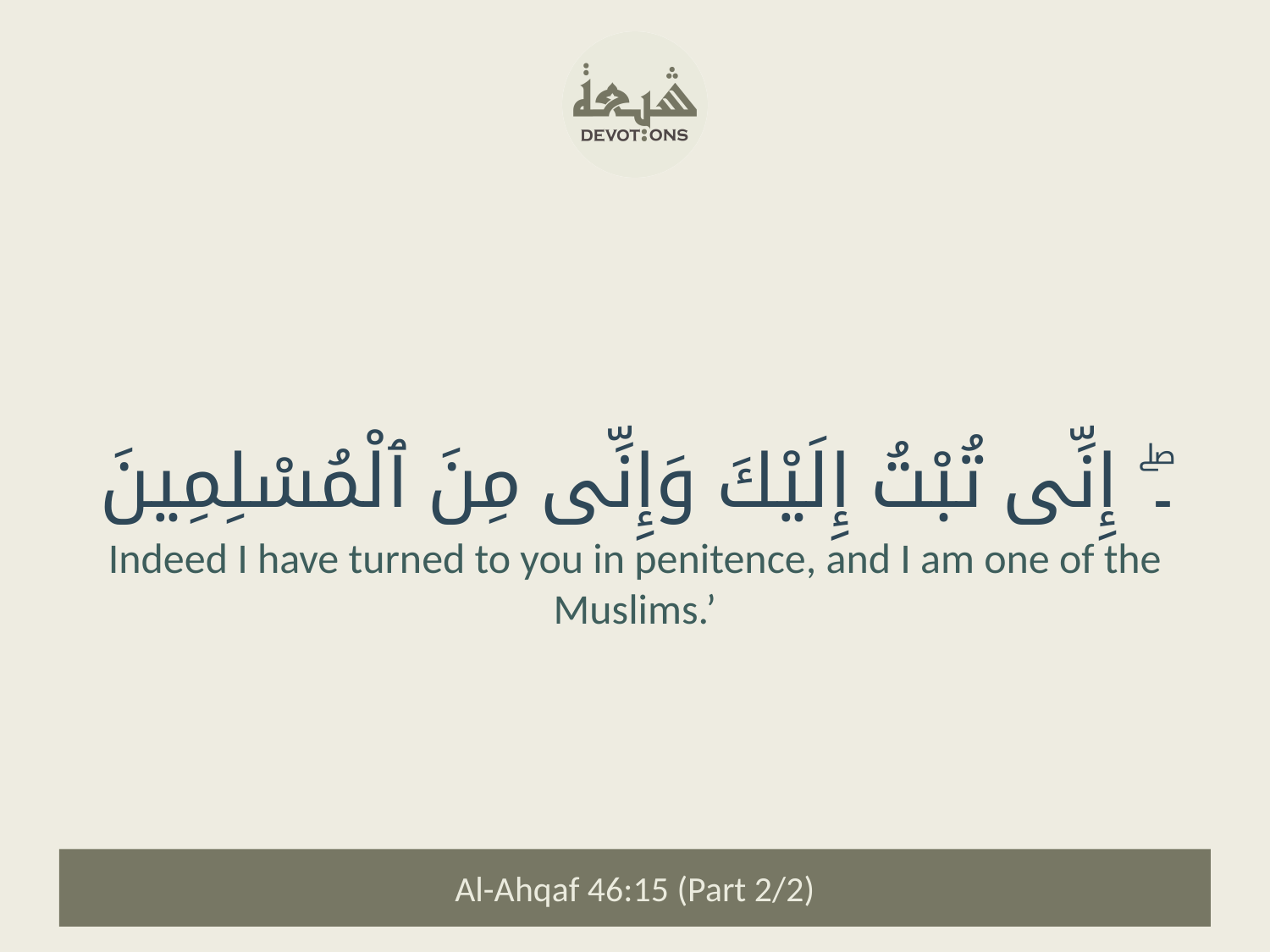

۔ۖ  إِنِّى تُبْتُ إِلَيْكَ وَإِنِّى مِنَ ٱلْمُسْلِمِينَ
Indeed I have turned to you in penitence, and I am one of the Muslims.’
Al-Ahqaf 46:15 (Part 2/2)